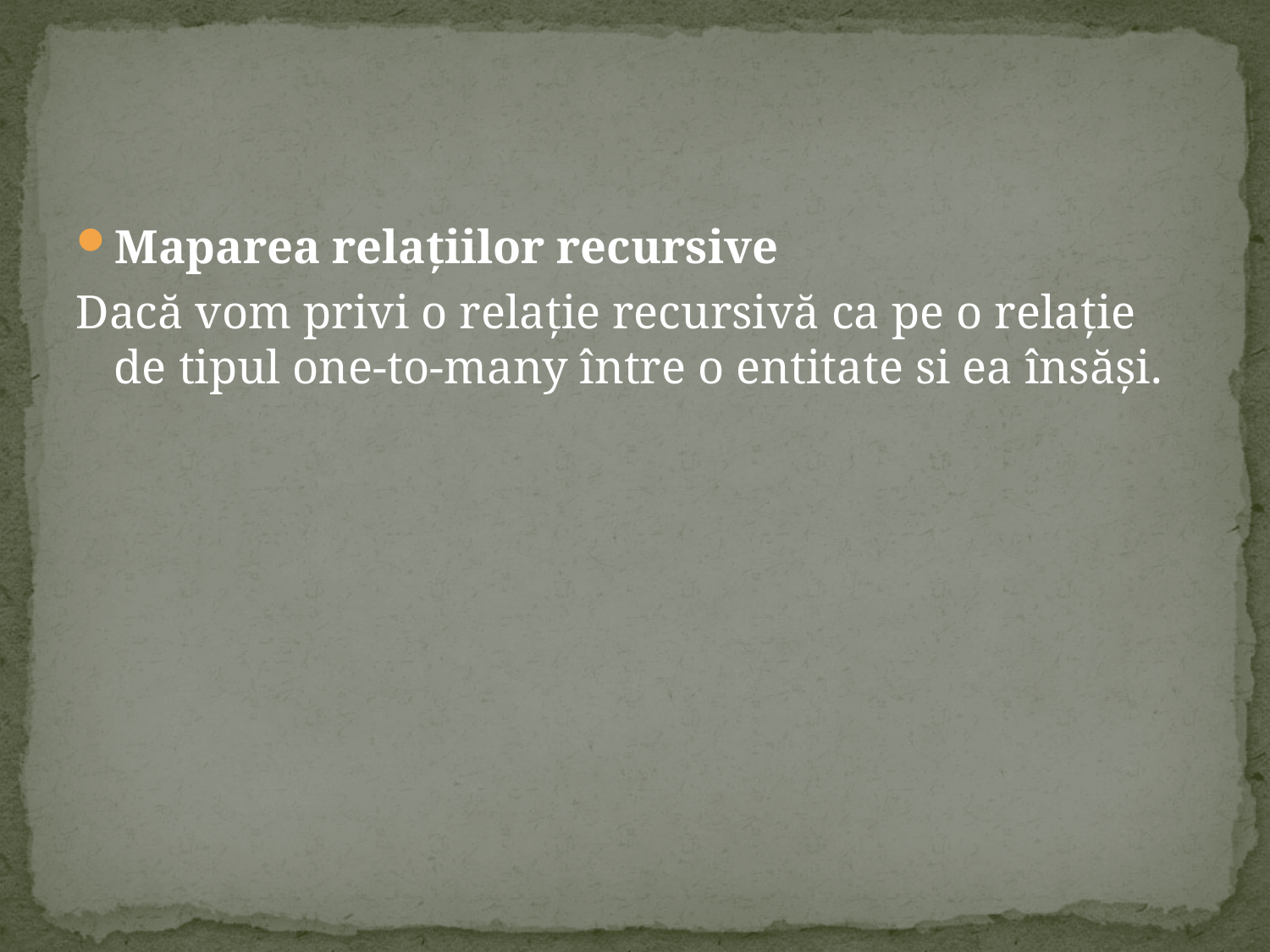

#
Maparea relaţiilor recursive
Dacă vom privi o relaţie recursivă ca pe o relaţie de tipul one-to-many între o entitate si ea însăşi.